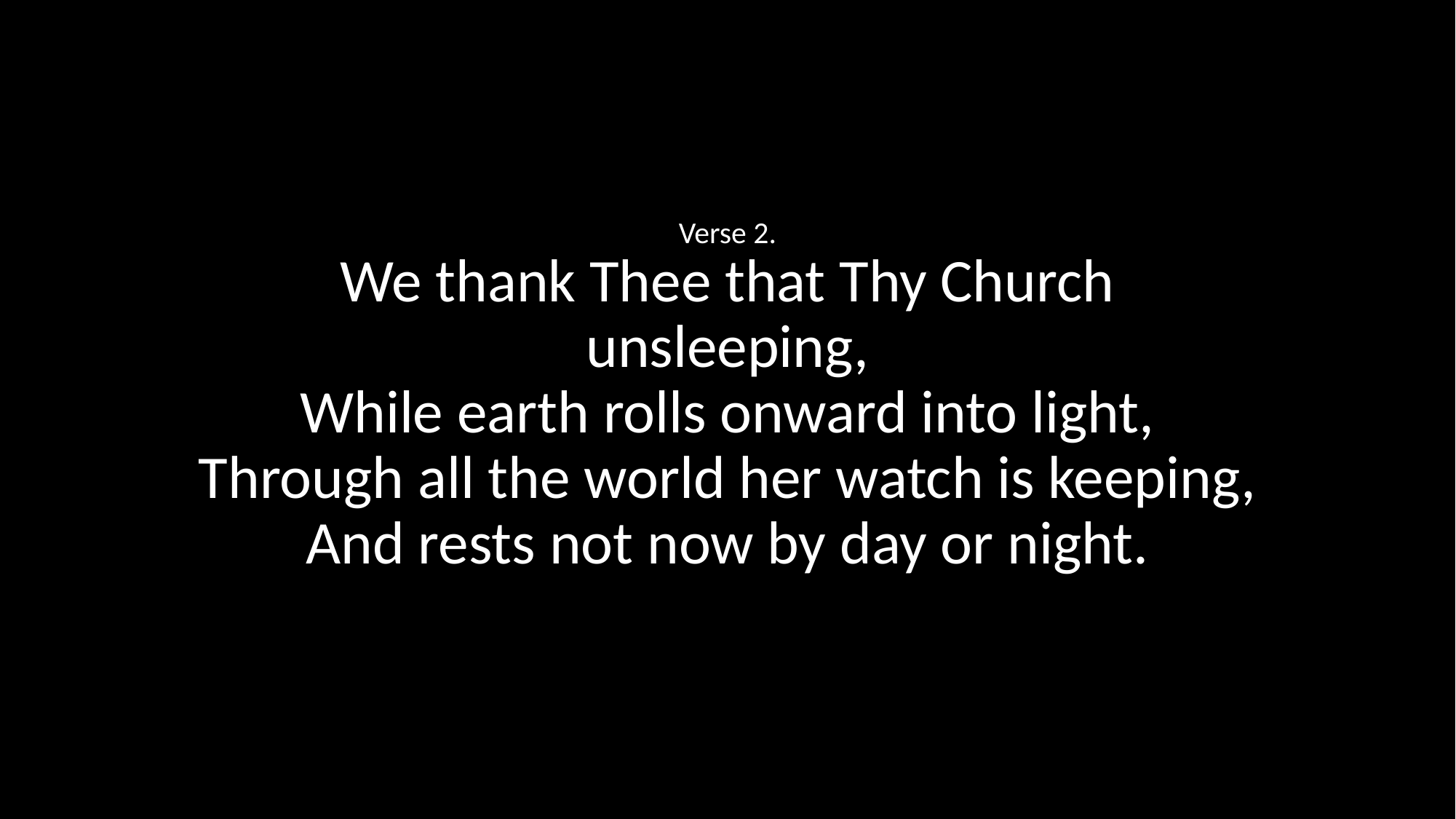

Verse 2.
We thank Thee that Thy Church unsleeping,
While earth rolls onward into light,
Through all the world her watch is keeping,
And rests not now by day or night.